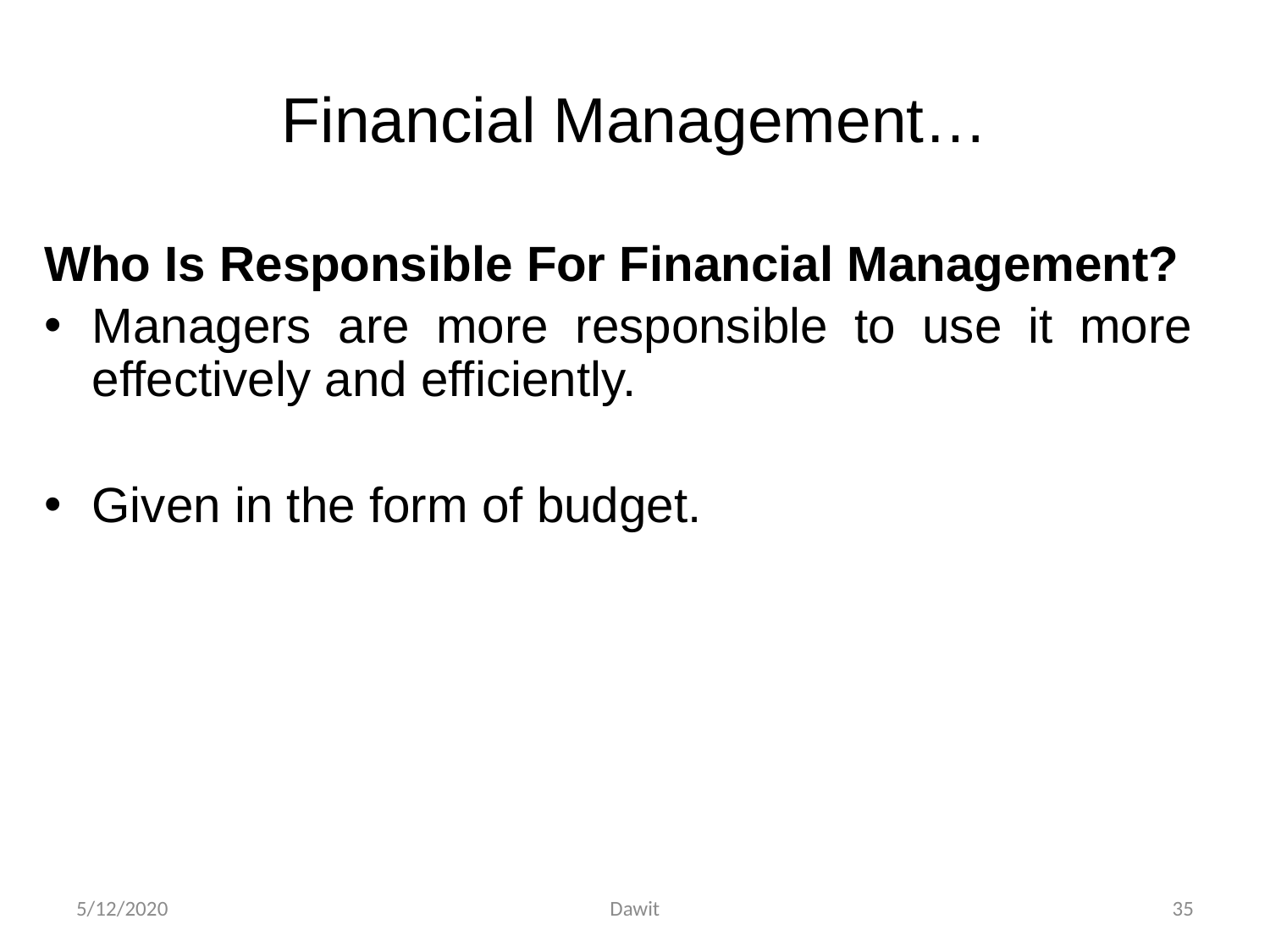

# Financial Management…
Who Is Responsible For Financial Management?
Managers are more responsible to use it more effectively and efficiently.

Given in the form of budget.

5/12/2020
Dawit
35